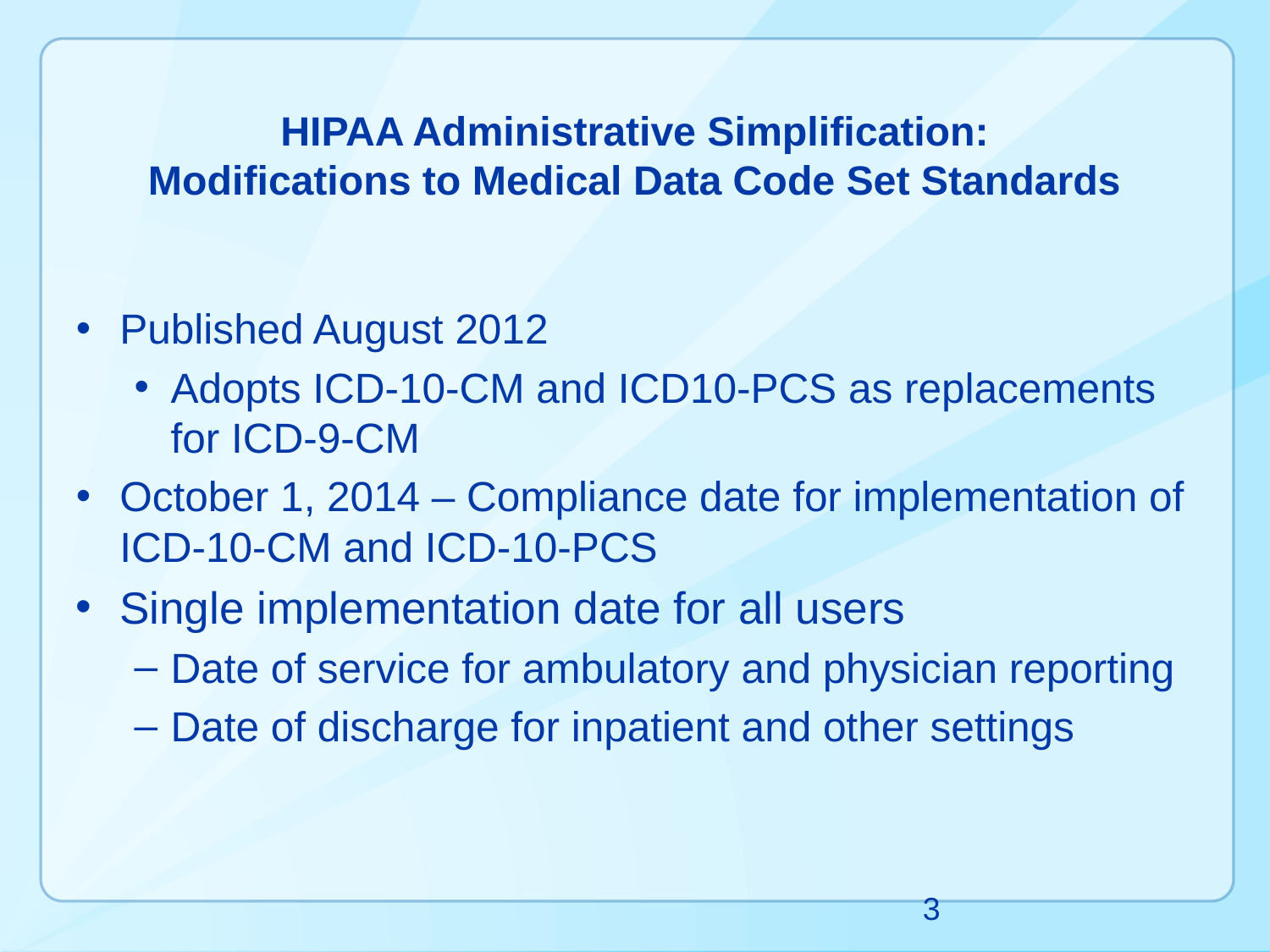

# HIPAA Administrative Simplification: Modifications to Medical Data Code Set Standards
Published August 2012
Adopts ICD-10-CM and ICD10-PCS as replacements for ICD-9-CM
October 1, 2014 – Compliance date for implementation of ICD-10-CM and ICD-10-PCS
Single implementation date for all users
Date of service for ambulatory and physician reporting
Date of discharge for inpatient and other settings

3